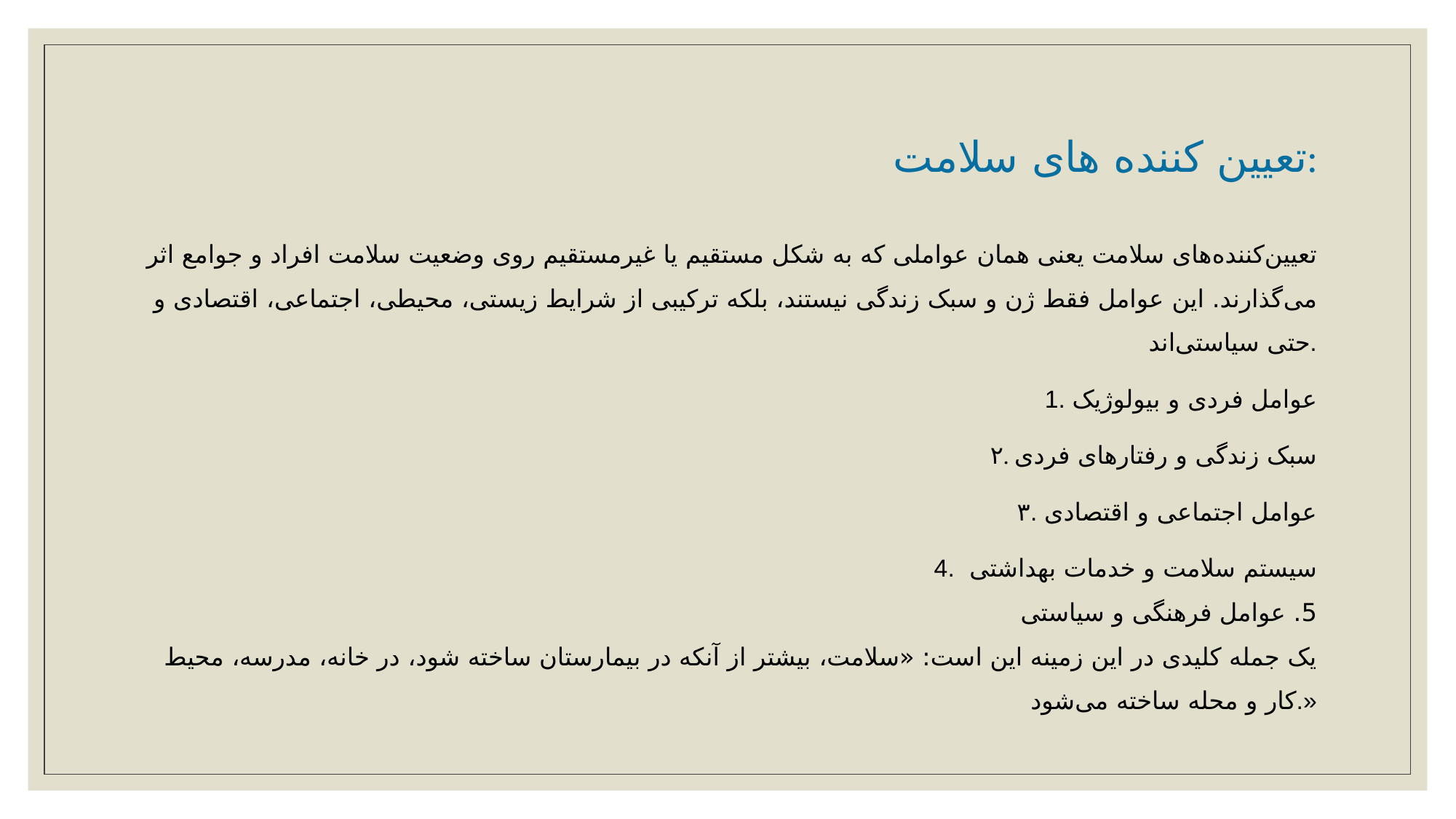

# تعیین کننده های سلامت:
تعیین‌کننده‌های سلامت یعنی همان عواملی که به شکل مستقیم یا غیرمستقیم روی وضعیت سلامت افراد و جوامع اثر می‌گذارند. این عوامل فقط ژن و سبک زندگی نیستند، بلکه ترکیبی از شرایط زیستی، محیطی، اجتماعی، اقتصادی و حتی سیاستی‌اند.
1. عوامل فردی و بیولوژیک
۲. سبک زندگی و رفتارهای فردی
۳. عوامل اجتماعی و اقتصادی
4. سیستم سلامت و خدمات بهداشتی
5. عوامل فرهنگی و سیاستی
یک جمله کلیدی در این زمینه این است: «سلامت، بیشتر از آنکه در بیمارستان ساخته شود، در خانه، مدرسه، محیط کار و محله ساخته می‌شود.»